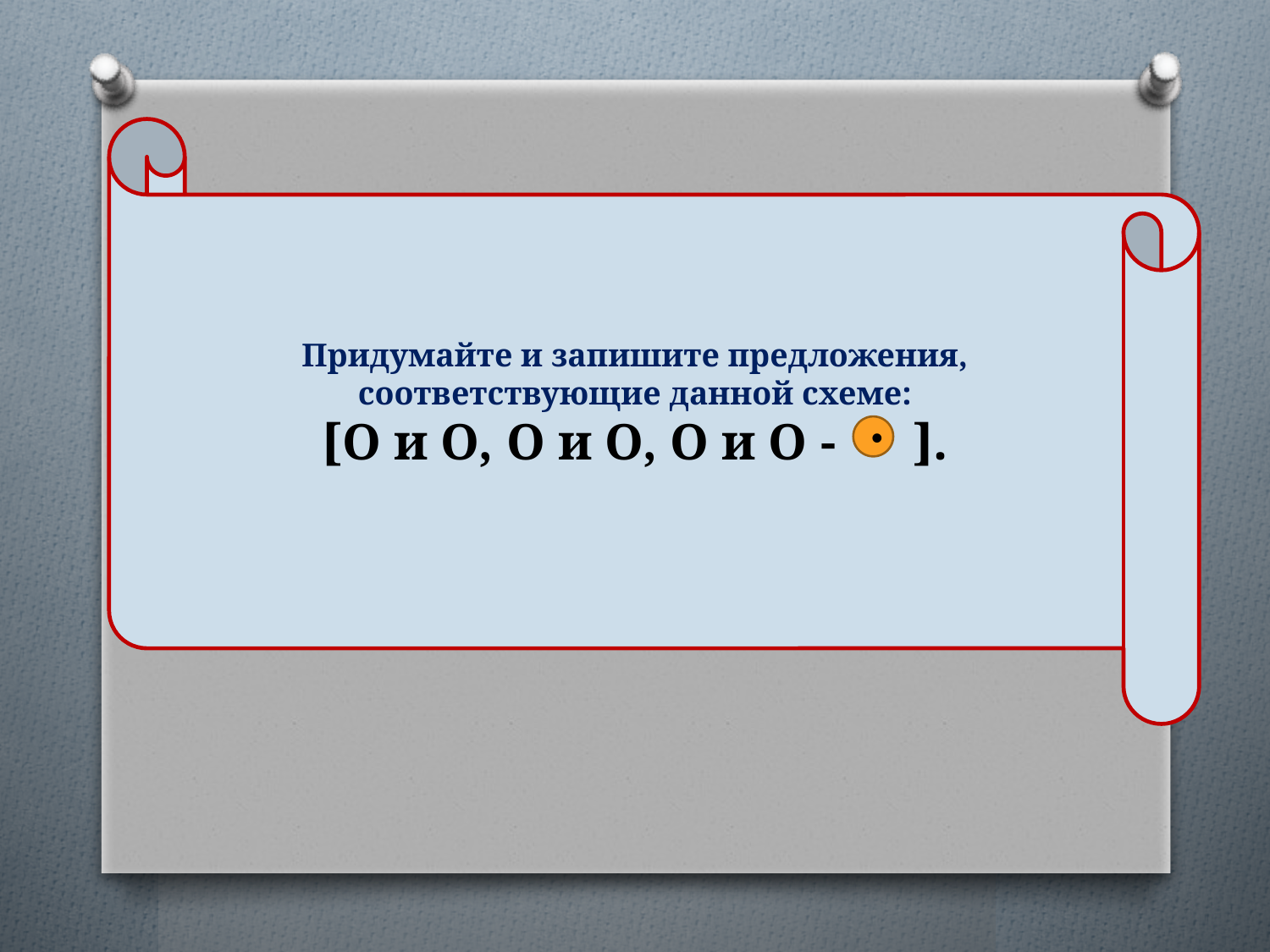

Придумайте и запишите предложения, соответствующие данной схеме:
[О и О, О и О, О и О -      ].

•